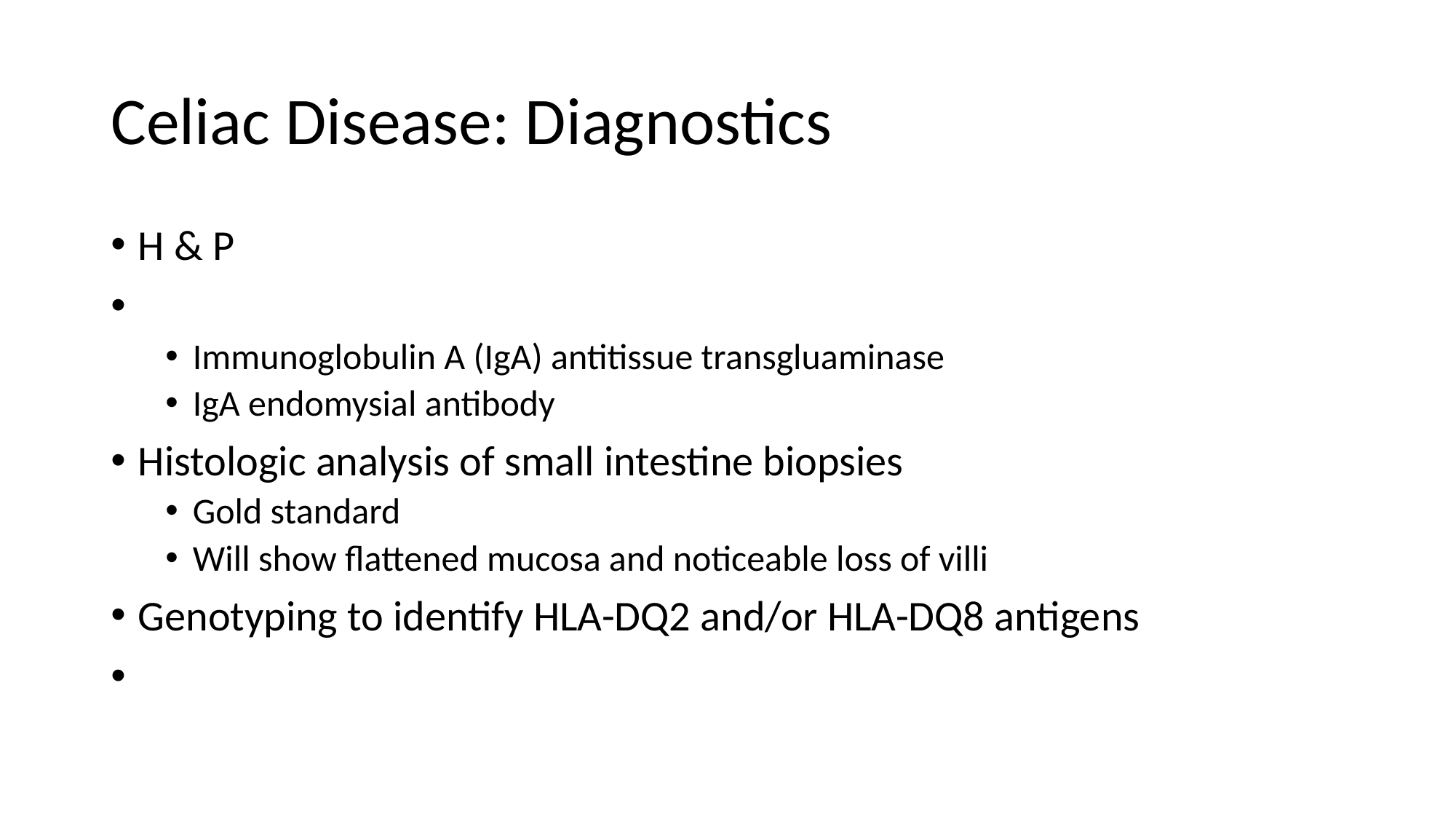

# Celiac Disease: Diagnostics
H & P

Immunoglobulin A (IgA) antitissue transgluaminase
IgA endomysial antibody
Histologic analysis of small intestine biopsies
Gold standard
Will show flattened mucosa and noticeable loss of villi
Genotyping to identify HLA-DQ2 and/or HLA-DQ8 antigens